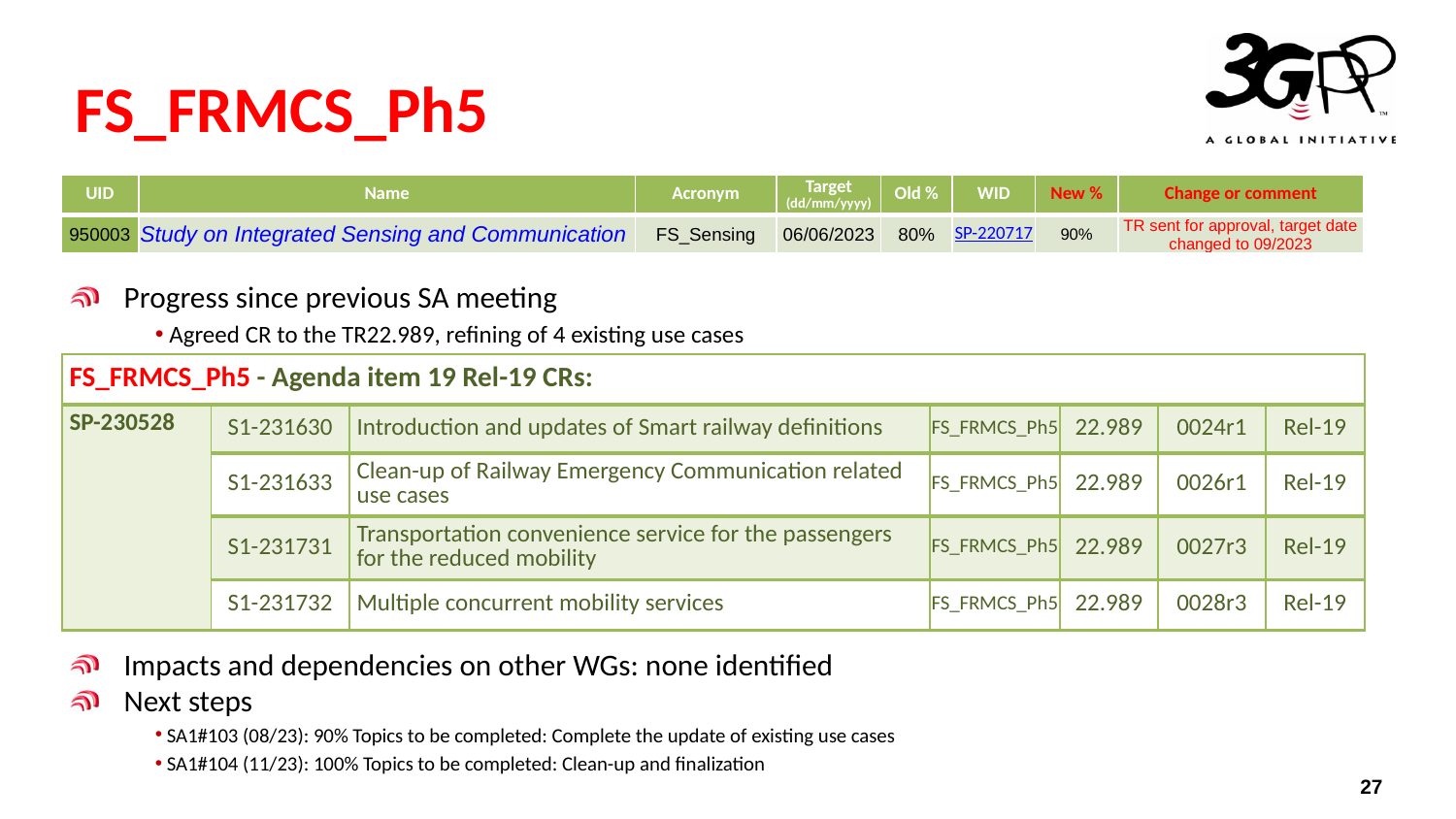

# FS_FRMCS_Ph5
| UID | Name | Acronym | Target (dd/mm/yyyy) | Old % | WID | New % | Change or comment |
| --- | --- | --- | --- | --- | --- | --- | --- |
| 950003 | Study on Integrated Sensing and Communication | FS\_Sensing | 06/06/2023 | 80% | SP-220717 | 90% | TR sent for approval, target date changed to 09/2023 |
Progress since previous SA meeting
 Agreed CR to the TR22.989, refining of 4 existing use cases

Impacts and dependencies on other WGs: none identified
Next steps
 SA1#103 (08/23): 90% Topics to be completed: Complete the update of existing use cases
 SA1#104 (11/23): 100% Topics to be completed: Clean-up and finalization

| FS\_FRMCS\_Ph5 - Agenda item 19 Rel-19 CRs: |  |  |  |  |  |  |
| --- | --- | --- | --- | --- | --- | --- |
| SP-230528 | S1-231630 | Introduction and updates of Smart railway definitions | FS\_FRMCS\_Ph5 | 22.989 | 0024r1 | Rel-19 |
|  | S1-231633 | Clean-up of Railway Emergency Communication related use cases | FS\_FRMCS\_Ph5 | 22.989 | 0026r1 | Rel-19 |
|  | S1-231731 | Transportation convenience service for the passengers for the reduced mobility | FS\_FRMCS\_Ph5 | 22.989 | 0027r3 | Rel-19 |
|  | S1-231732 | Multiple concurrent mobility services | FS\_FRMCS\_Ph5 | 22.989 | 0028r3 | Rel-19 |